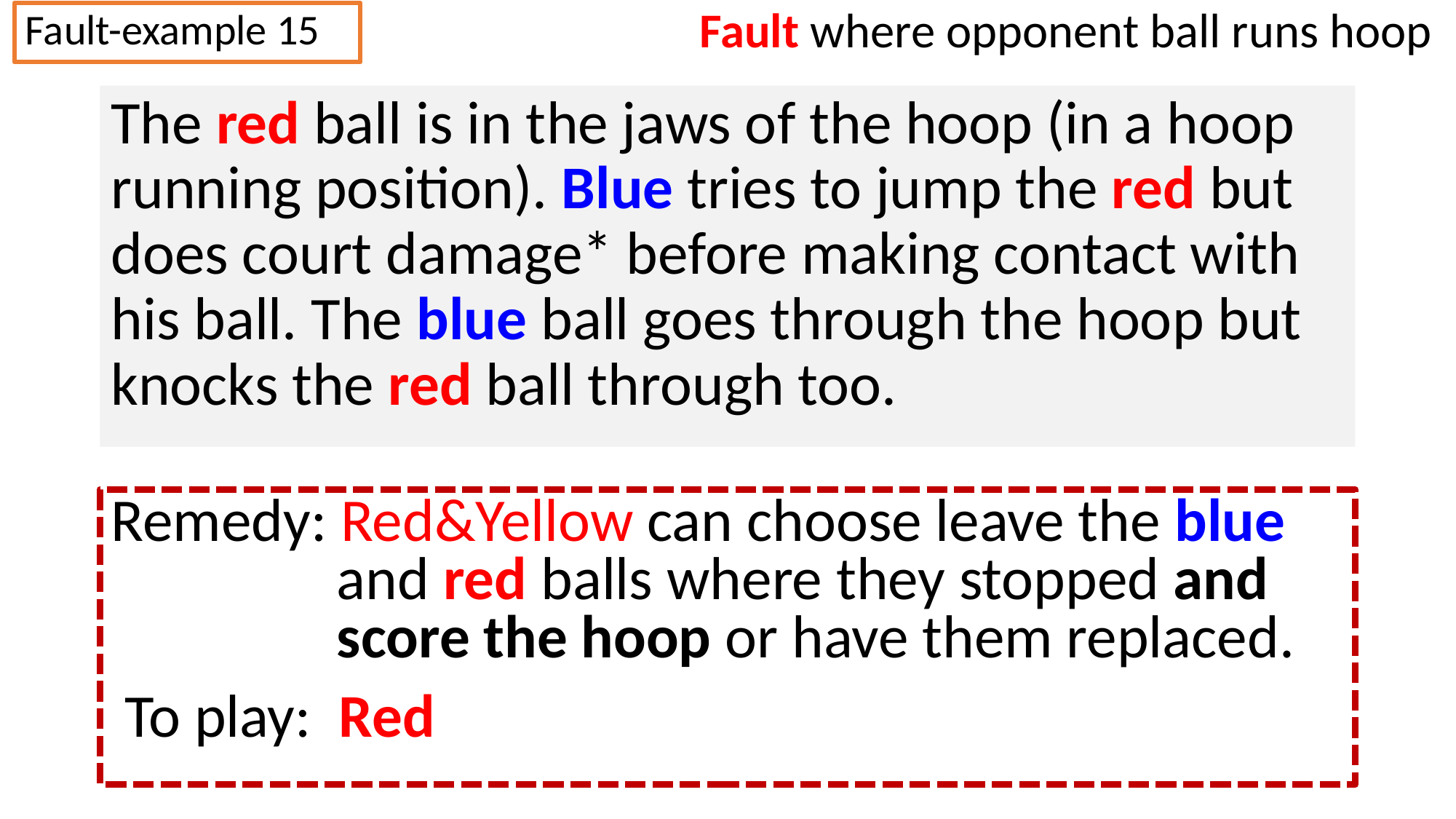

Fault where opponent ball runs hoop

Fault-example 15

The red ball is in the jaws of the hoop (in a hoop running position). Blue tries to jump the red but does court damage* before making contact with his ball. The blue ball goes through the hoop but knocks the red ball through too.

Remedy: Red&Yellow can choose leave the blue and red balls where they stopped and score the hoop or have them replaced.
 To play:  Red